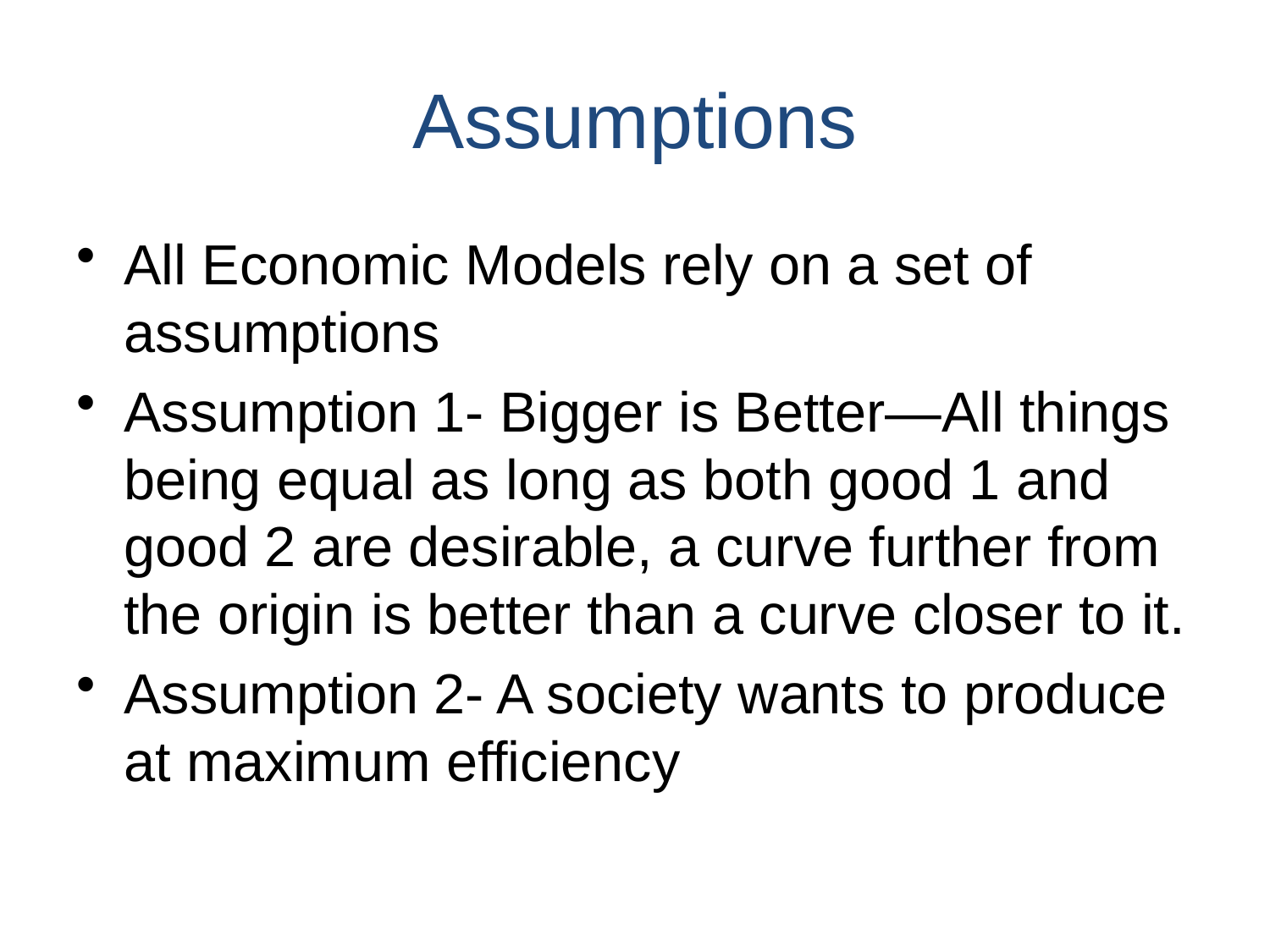

Assumptions
All Economic Models rely on a set of assumptions
Assumption 1- Bigger is Better—All things being equal as long as both good 1 and good 2 are desirable, a curve further from the origin is better than a curve closer to it.
Assumption 2- A society wants to produce at maximum efficiency